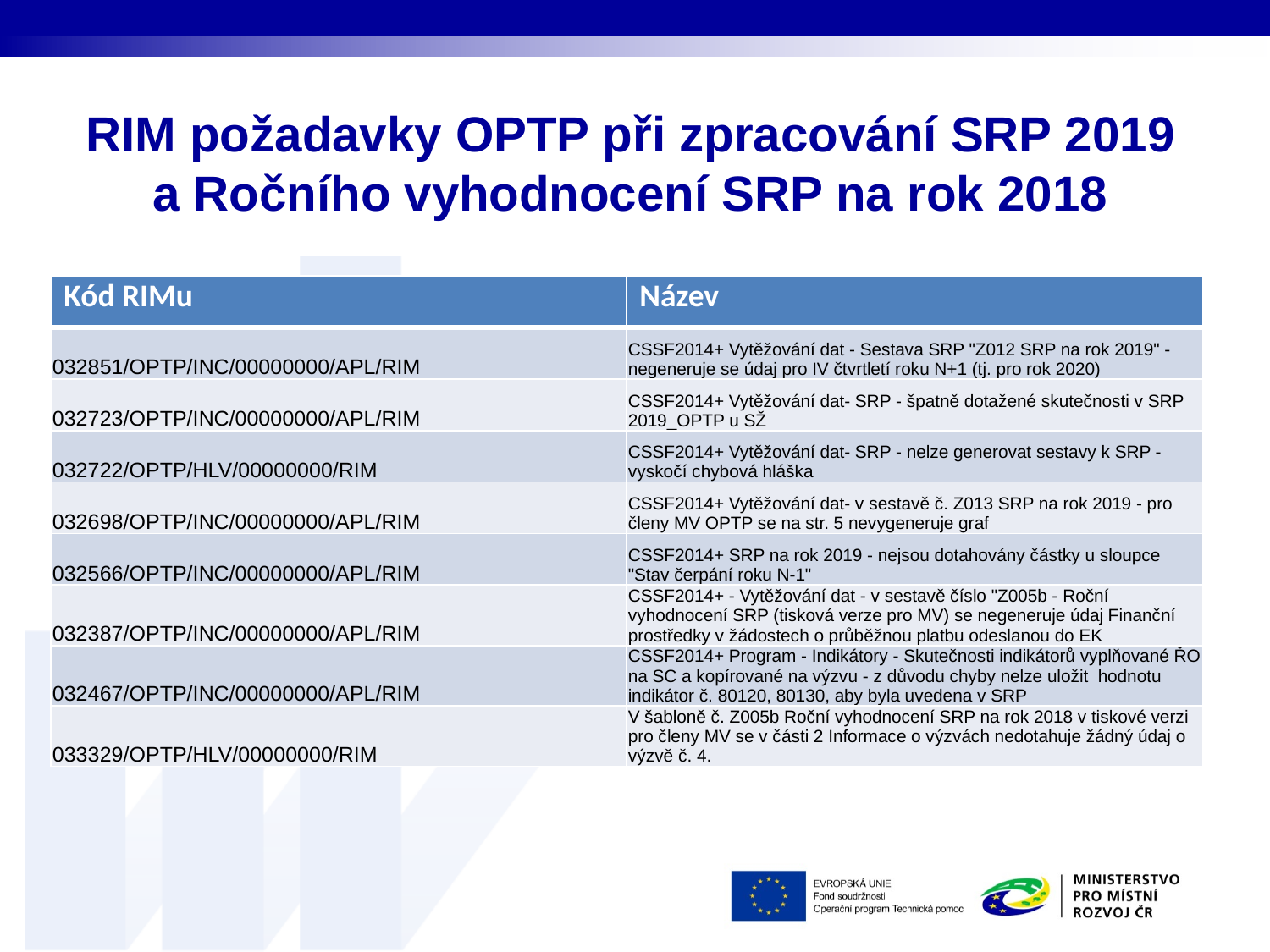

# RIM požadavky OPTP při zpracování SRP 2019 a Ročního vyhodnocení SRP na rok 2018
| Kód RIMu | Název |
| --- | --- |
| 032851/OPTP/INC/00000000/APL/RIM | CSSF2014+ Vytěžování dat - Sestava SRP "Z012 SRP na rok 2019" - negeneruje se údaj pro IV čtvrtletí roku N+1 (tj. pro rok 2020) |
| 032723/OPTP/INC/00000000/APL/RIM | CSSF2014+ Vytěžování dat- SRP - špatně dotažené skutečnosti v SRP 2019\_OPTP u SŽ |
| 032722/OPTP/HLV/00000000/RIM | CSSF2014+ Vytěžování dat- SRP - nelze generovat sestavy k SRP - vyskočí chybová hláška |
| 032698/OPTP/INC/00000000/APL/RIM | CSSF2014+ Vytěžování dat- v sestavě č. Z013 SRP na rok 2019 - pro členy MV OPTP se na str. 5 nevygeneruje graf |
| 032566/OPTP/INC/00000000/APL/RIM | CSSF2014+ SRP na rok 2019 - nejsou dotahovány částky u sloupce "Stav čerpání roku N-1" |
| 032387/OPTP/INC/00000000/APL/RIM | CSSF2014+ - Vytěžování dat - v sestavě číslo "Z005b - Roční vyhodnocení SRP (tisková verze pro MV) se negeneruje údaj Finanční prostředky v žádostech o průběžnou platbu odeslanou do EK |
| 032467/OPTP/INC/00000000/APL/RIM | CSSF2014+ Program - Indikátory - Skutečnosti indikátorů vyplňované ŘO na SC a kopírované na výzvu - z důvodu chyby nelze uložit hodnotu indikátor č. 80120, 80130, aby byla uvedena v SRP |
| 033329/OPTP/HLV/00000000/RIM | V šabloně č. Z005b Roční vyhodnocení SRP na rok 2018 v tiskové verzi pro členy MV se v části 2 Informace o výzvách nedotahuje žádný údaj o výzvě č. 4. |